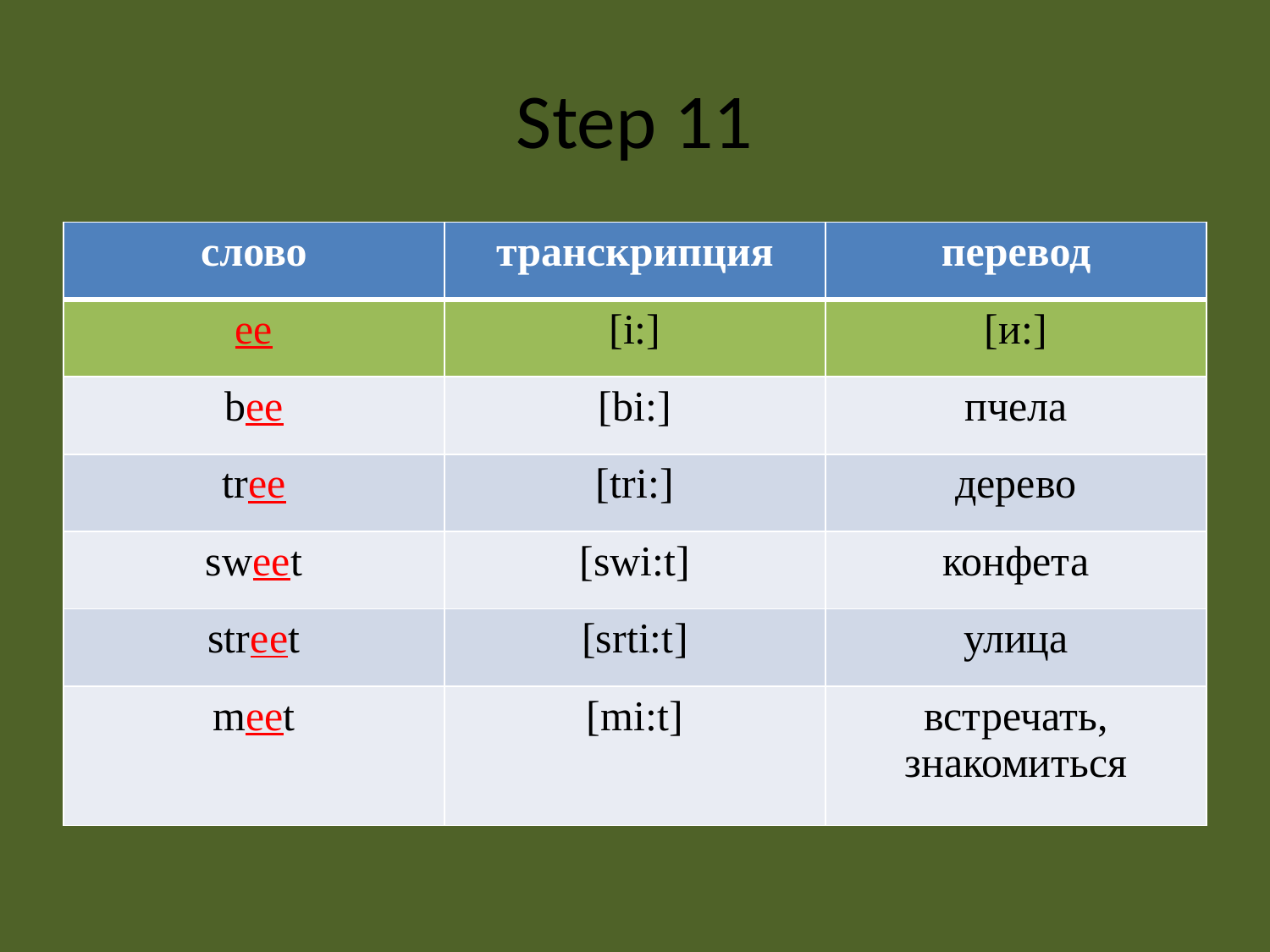

# Step 11
| слово | транскрипция | перевод |
| --- | --- | --- |
| ee | [i:] | [и:] |
| bee | [bi:] | пчела |
| tree | [tri:] | дерево |
| sweet | [swi:t] | конфета |
| street | [srti:t] | улица |
| meet | [mi:t] | встречать, знакомиться |